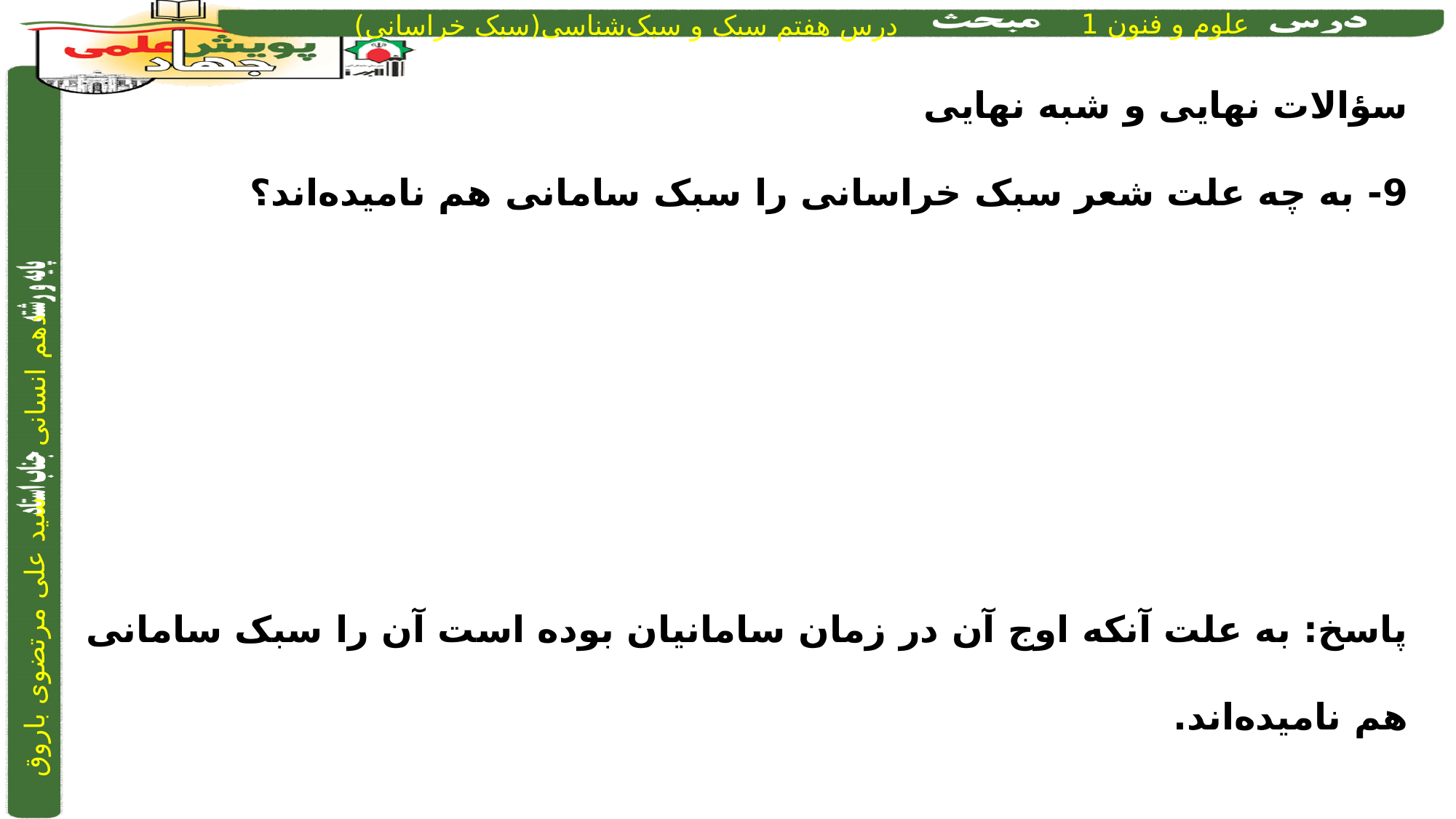

سؤالات نهایی و شبه نهایی
9- به چه علت شعر سبک خراسانی را سبک سامانی هم نامیده‌اند؟

پاسخ: به علت آنکه اوج آن در زمان سامانیان بوده است آن را سبک سامانی هم نامیده‌اند.